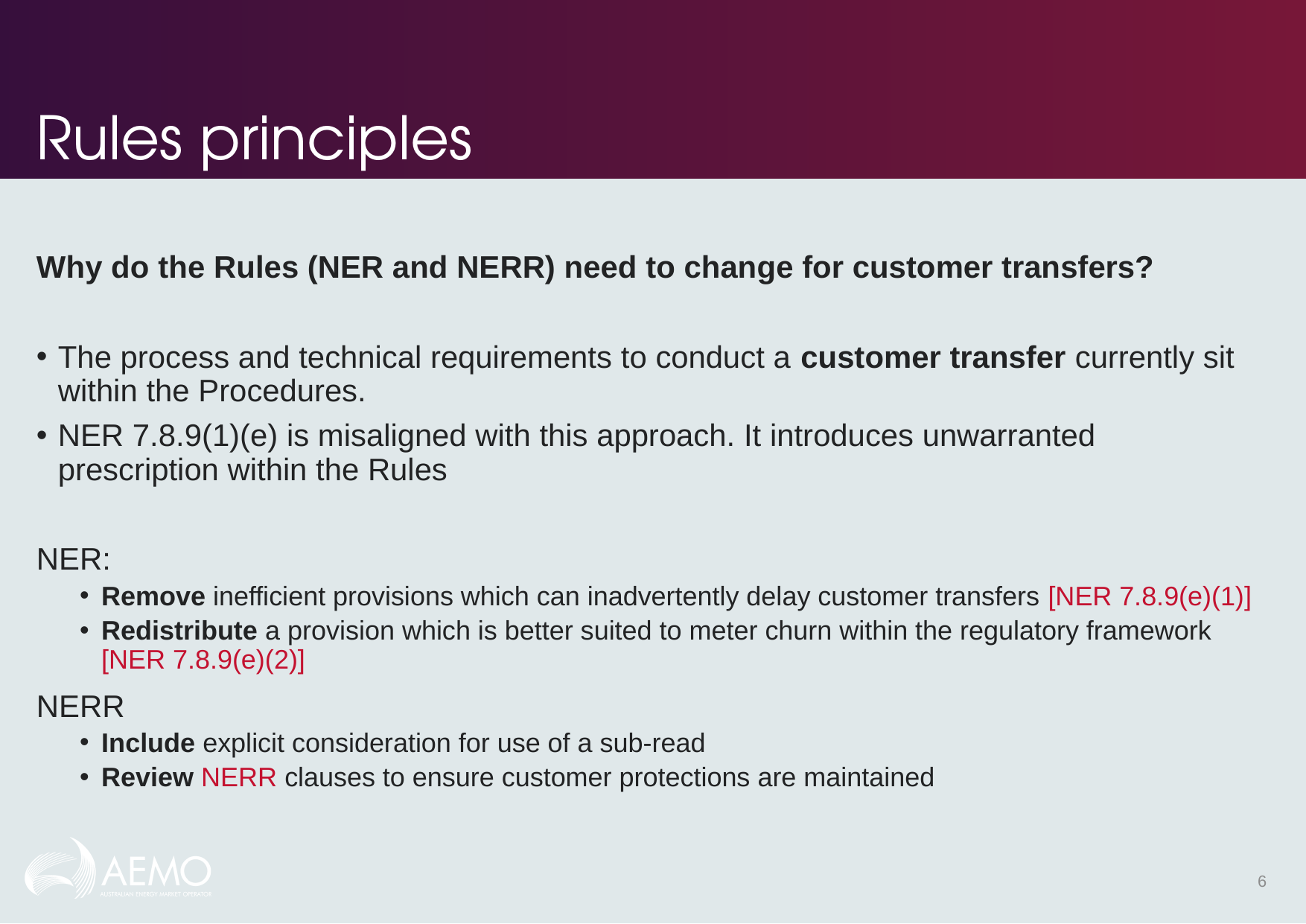

# Rules principles
Why do the Rules (NER and NERR) need to change for customer transfers?

The process and technical requirements to conduct a customer transfer currently sit within the Procedures.
NER 7.8.9(1)(e) is misaligned with this approach. It introduces unwarranted prescription within the Rules

NER:
Remove inefficient provisions which can inadvertently delay customer transfers [NER 7.8.9(e)(1)]
Redistribute a provision which is better suited to meter churn within the regulatory framework [NER 7.8.9(e)(2)]
NERR
Include explicit consideration for use of a sub-read
Review NERR clauses to ensure customer protections are maintained
6